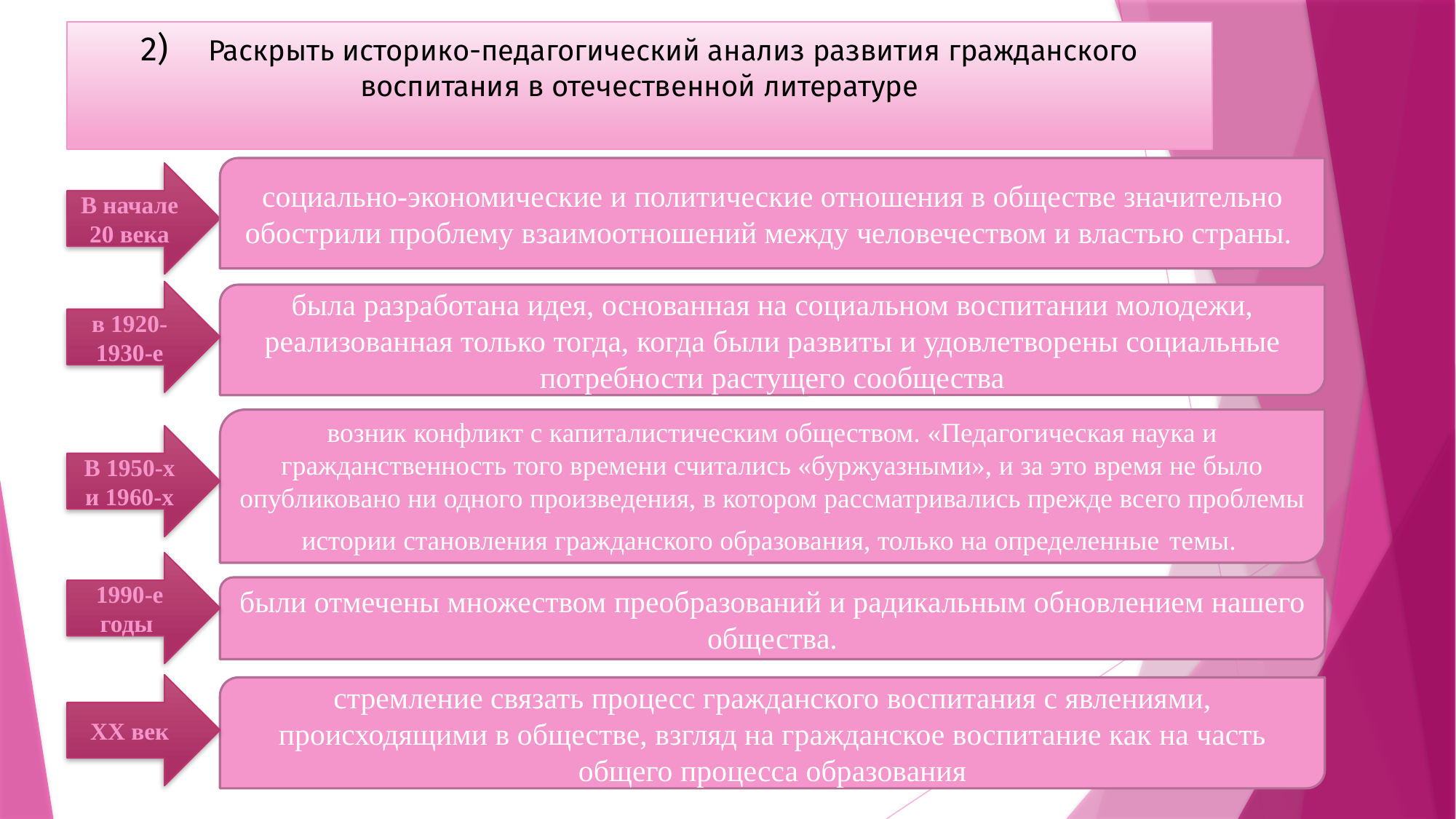

# 2)	Раскрыть историко-педагогический анализ развития гражданского воспитания в отечественной литературе
социально-экономические и политические отношения в обществе значительно обострили проблему взаимоотношений между человечеством и властью страны.
В начале 20 века
в 1920-1930-е
была разработана идея, основанная на социальном воспитании молодежи, реализованная только тогда, когда были развиты и удовлетворены социальные потребности растущего сообщества
возник конфликт с капиталистическим обществом. «Педагогическая наука и гражданственность того времени считались «буржуазными», и за это время не было опубликовано ни одного произведения, в котором рассматривались прежде всего проблемы истории становления гражданского образования, только на определенные темы.
В 1950-х и 1960-х
1990-е годы
были отмечены множеством преобразований и радикальным обновлением нашего общества.
ХХ век
стремление связать процесс гражданского воспитания с явлениями, происходящими в обществе, взгляд на гражданское воспитание как на часть общего процесса образования